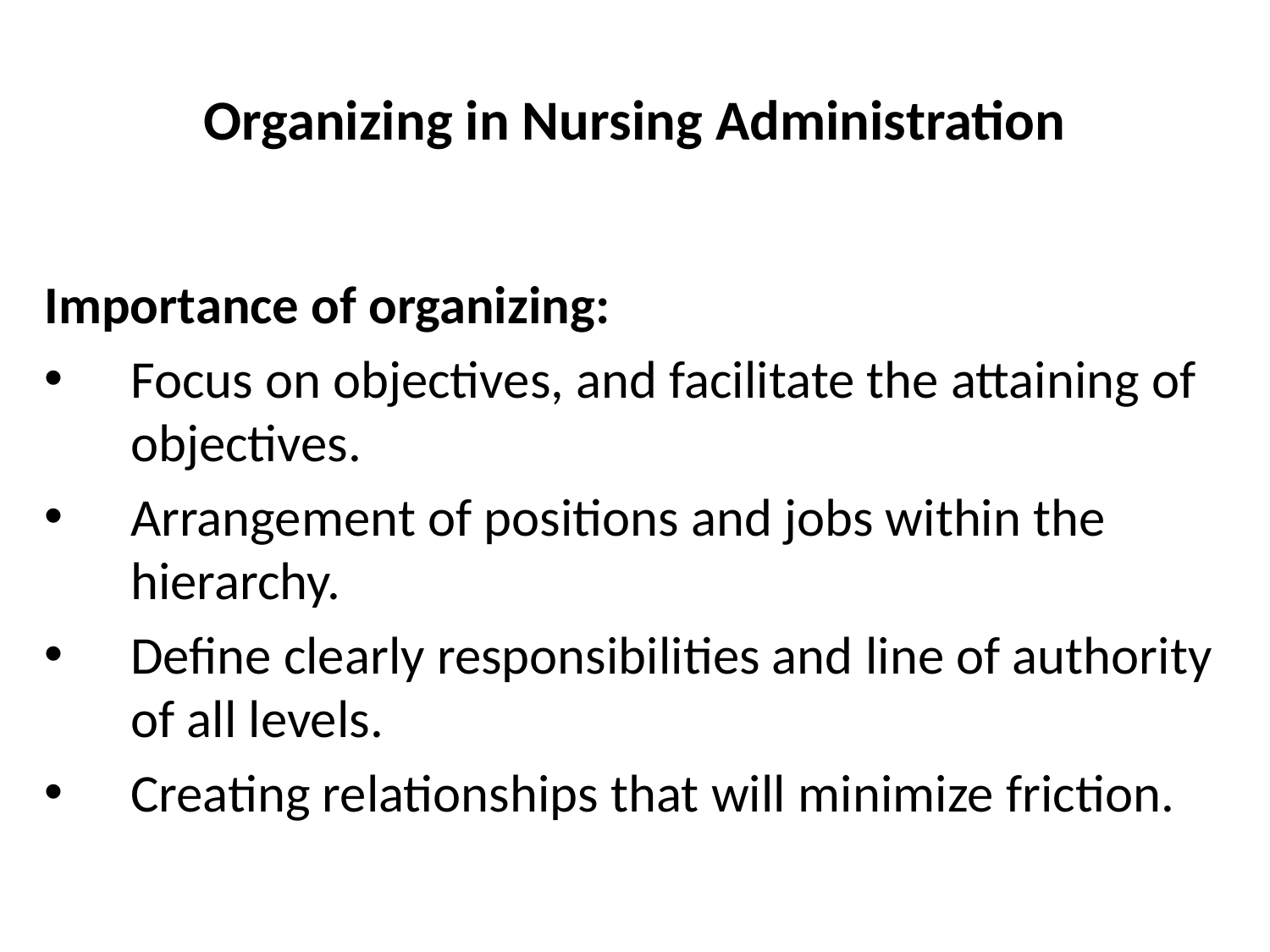

# Organizing in Nursing Administration
Importance of organizing:
Focus on objectives, and facilitate the attaining of objectives.
Arrangement of positions and jobs within the hierarchy.
Define clearly responsibilities and line of authority of all levels.
Creating relationships that will minimize friction.